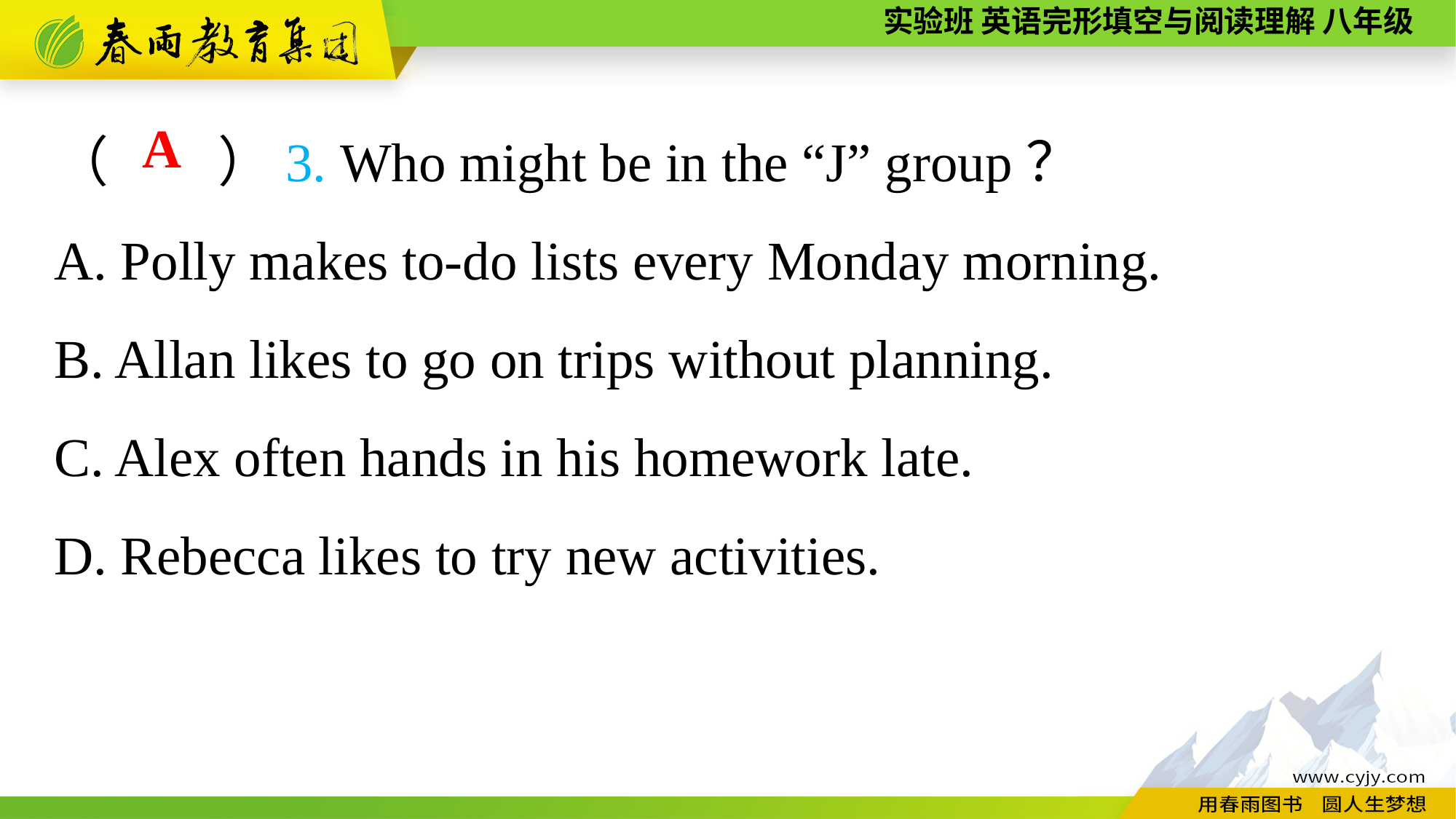

（　　）3. Who might be in the “J” group？
A. Polly makes to-do lists every Monday morning.
B. Allan likes to go on trips without planning.
C. Alex often hands in his homework late.
D. Rebecca likes to try new activities.
A